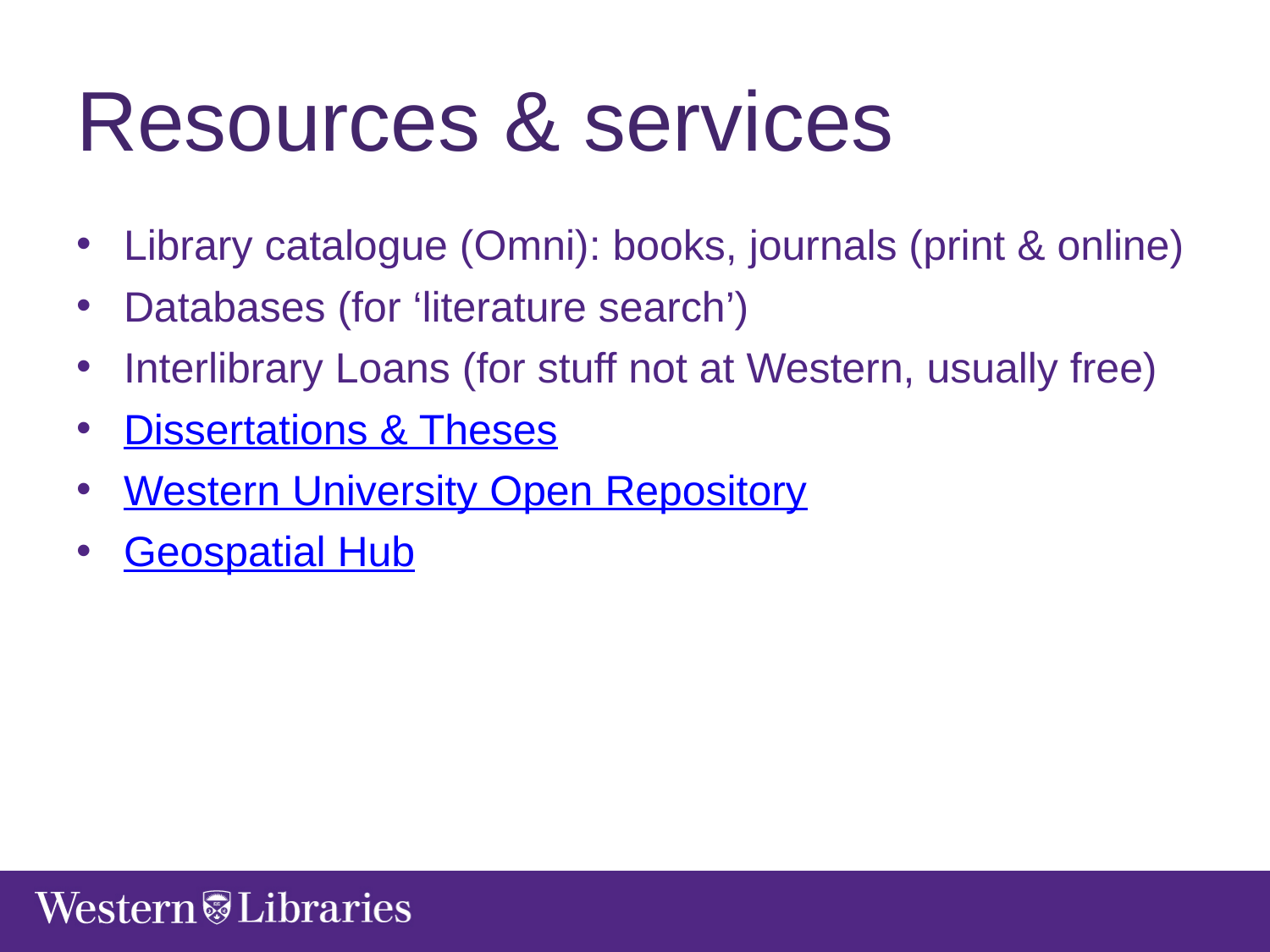

# Resources & services

Library catalogue (Omni): books, journals (print & online)
Databases (for ‘literature search’)
Interlibrary Loans (for stuff not at Western, usually free)
Dissertations & Theses
Western University Open Repository
Geospatial Hub